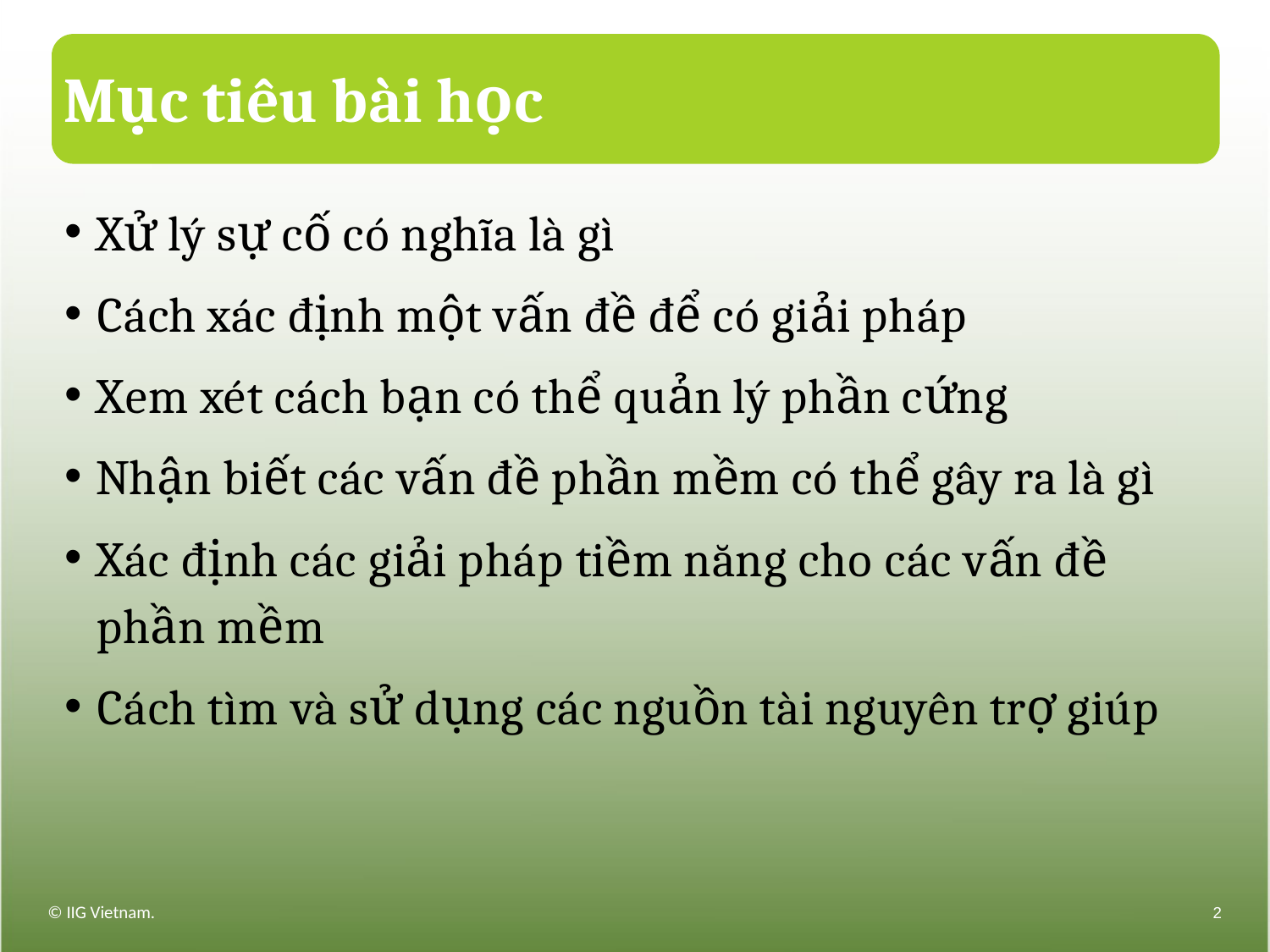

# Mục tiêu bài học
Xử lý sự cố có nghĩa là gì
Cách xác định một vấn đề để có giải pháp
Xem xét cách bạn có thể quản lý phần cứng
Nhận biết các vấn đề phần mềm có thể gây ra là gì
Xác định các giải pháp tiềm năng cho các vấn đề phần mềm
Cách tìm và sử dụng các nguồn tài nguyên trợ giúp
© IIG Vietnam.
2